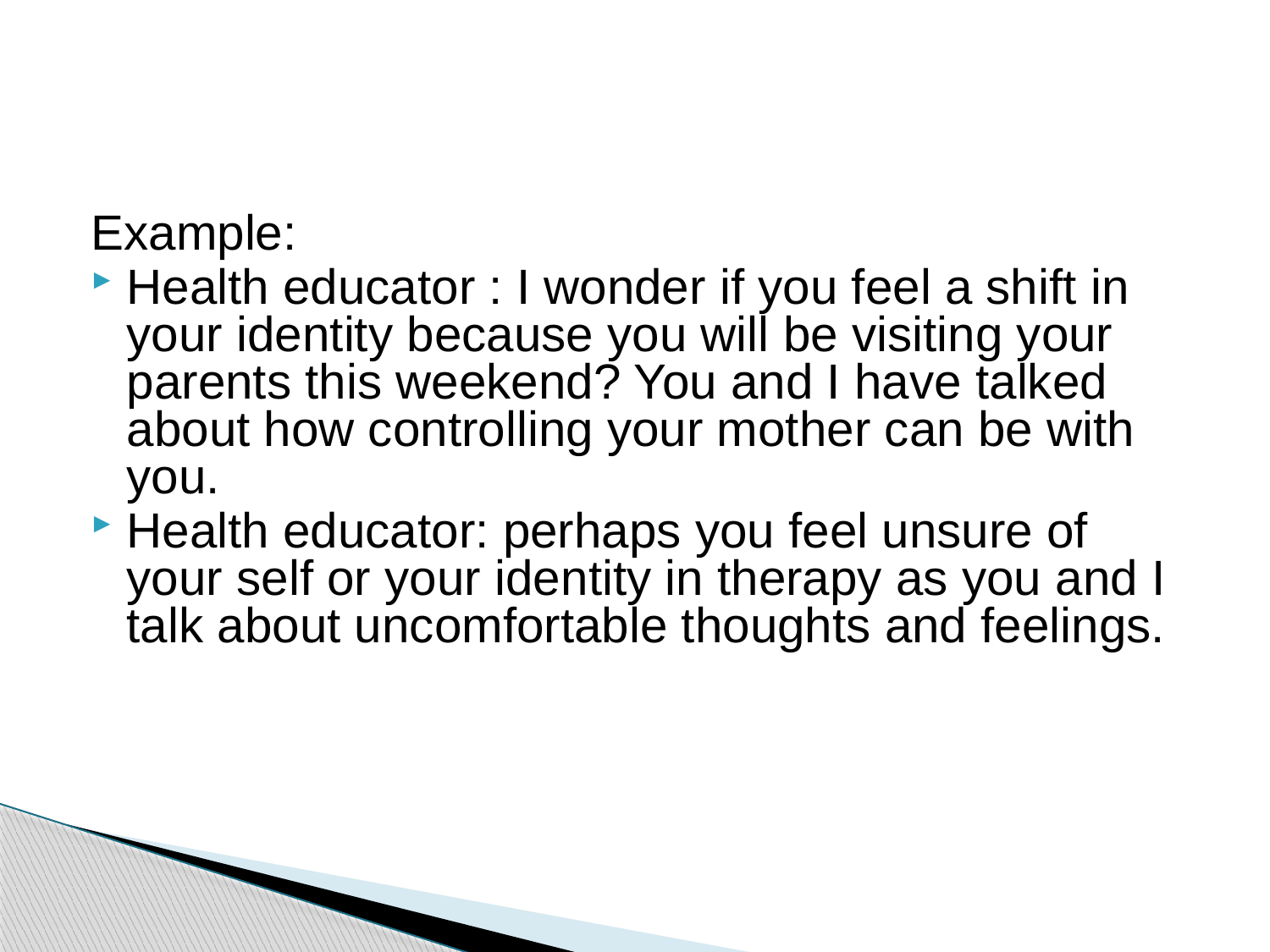

#
Example:
Health educator : I wonder if you feel a shift in your identity because you will be visiting your parents this weekend? You and I have talked about how controlling your mother can be with you.
Health educator: perhaps you feel unsure of your self or your identity in therapy as you and I talk about uncomfortable thoughts and feelings.